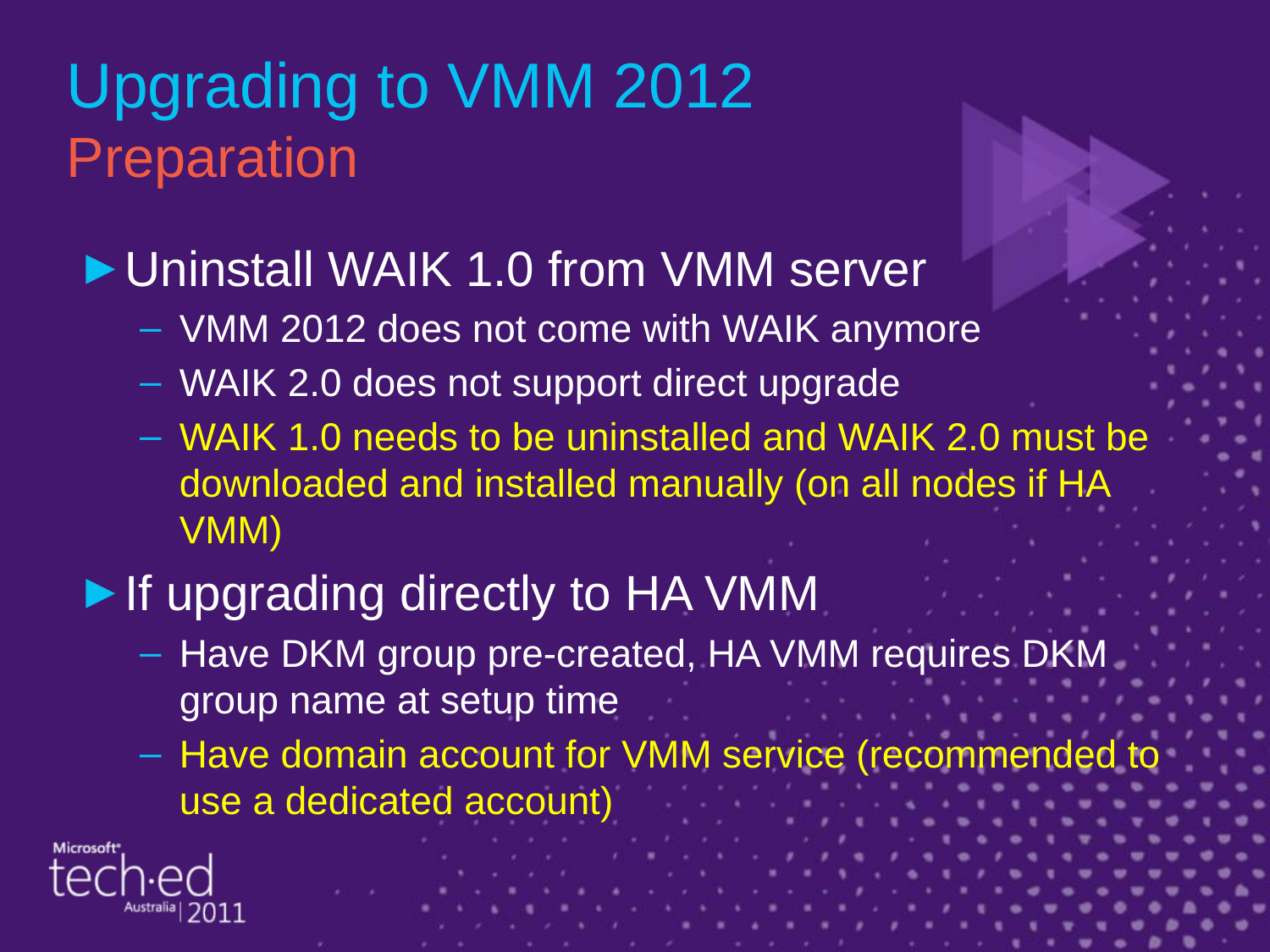

# Upgrading to VMM 2012 Preparation
Uninstall WAIK 1.0 from VMM server
VMM 2012 does not come with WAIK anymore
WAIK 2.0 does not support direct upgrade
WAIK 1.0 needs to be uninstalled and WAIK 2.0 must be downloaded and installed manually (on all nodes if HA VMM)
If upgrading directly to HA VMM
Have DKM group pre-created, HA VMM requires DKM group name at setup time
Have domain account for VMM service (recommended to use a dedicated account)